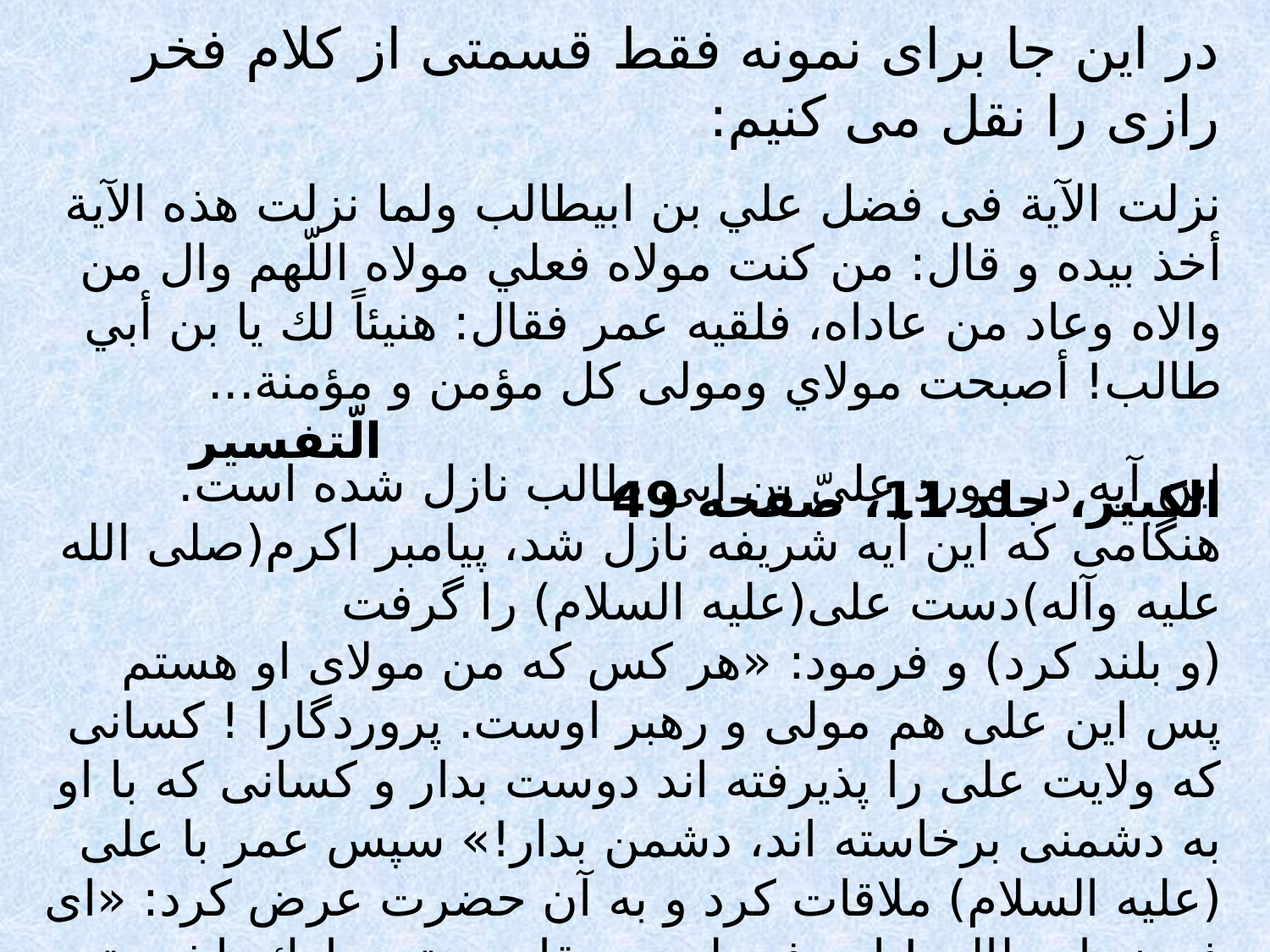

# در اين جا براى نمونه فقط قسمتى از كلام فخر رازى را نقل مى كنيم:
نزلت الآية فى فضل علي بن ابيطالب ولما نزلت هذه الآية أخذ بيده و قال: من كنت مولاه فعلي مولاه اللّهم وال من والاه وعاد من عاداه، فلقيه عمر فقال: هنيئاً لك يا بن أبي طالب! أصبحت مولاي ومولى كل مؤمن و مؤمنة...
                                                 الّتفسير الكبير، جلد 11، صفحه 49
اين آيه در مورد علىّ بن ابى طالب نازل شده است. هنگامى كه اين آيه شريفه نازل شد، پيامبر اكرم(صلى الله عليه وآله)دست على(عليه السلام) را گرفت
(و بلند كرد) و فرمود: «هر كس كه من مولاى او هستم پس اين على هم مولى و رهبر اوست. پروردگارا ! كسانى كه ولايت على را پذيرفته اند دوست بدار و كسانى كه با او به دشمنى برخاسته اند، دشمن بدار!» سپس عمر با على
(عليه السلام) ملاقات كرد و به آن حضرت عرض كرد: «اى فرزند ابوطالب! اين فضيلت و مقام بر تو مبارك باشد. تو از امروز مولا و رهبر من و همه مردان و زنان مسلمان شدى!»